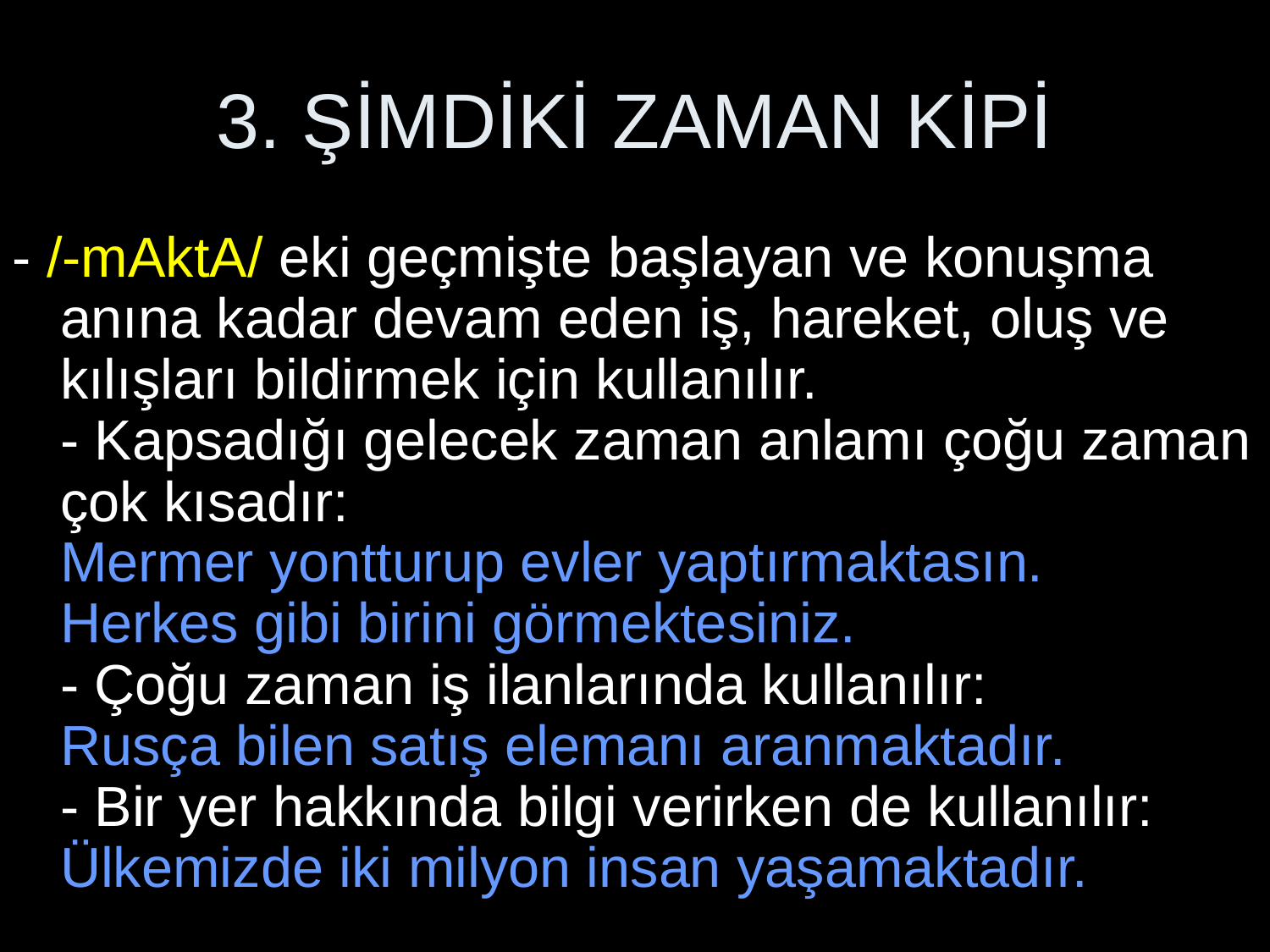

# 3. ŞİMDİKİ ZAMAN KİPİ
- /-mAktA/ eki geçmişte başlayan ve konuşma anına kadar devam eden iş, hareket, oluş ve kılışları bildirmek için kullanılır.
- Kapsadığı gelecek zaman anlamı çoğu zaman çok kısadır:
Mermer yontturup evler yaptırmaktasın.
Herkes gibi birini görmektesiniz.
- Çoğu zaman iş ilanlarında kullanılır:
Rusça bilen satış elemanı aranmaktadır.
- Bir yer hakkında bilgi verirken de kullanılır:
Ülkemizde iki milyon insan yaşamaktadır.